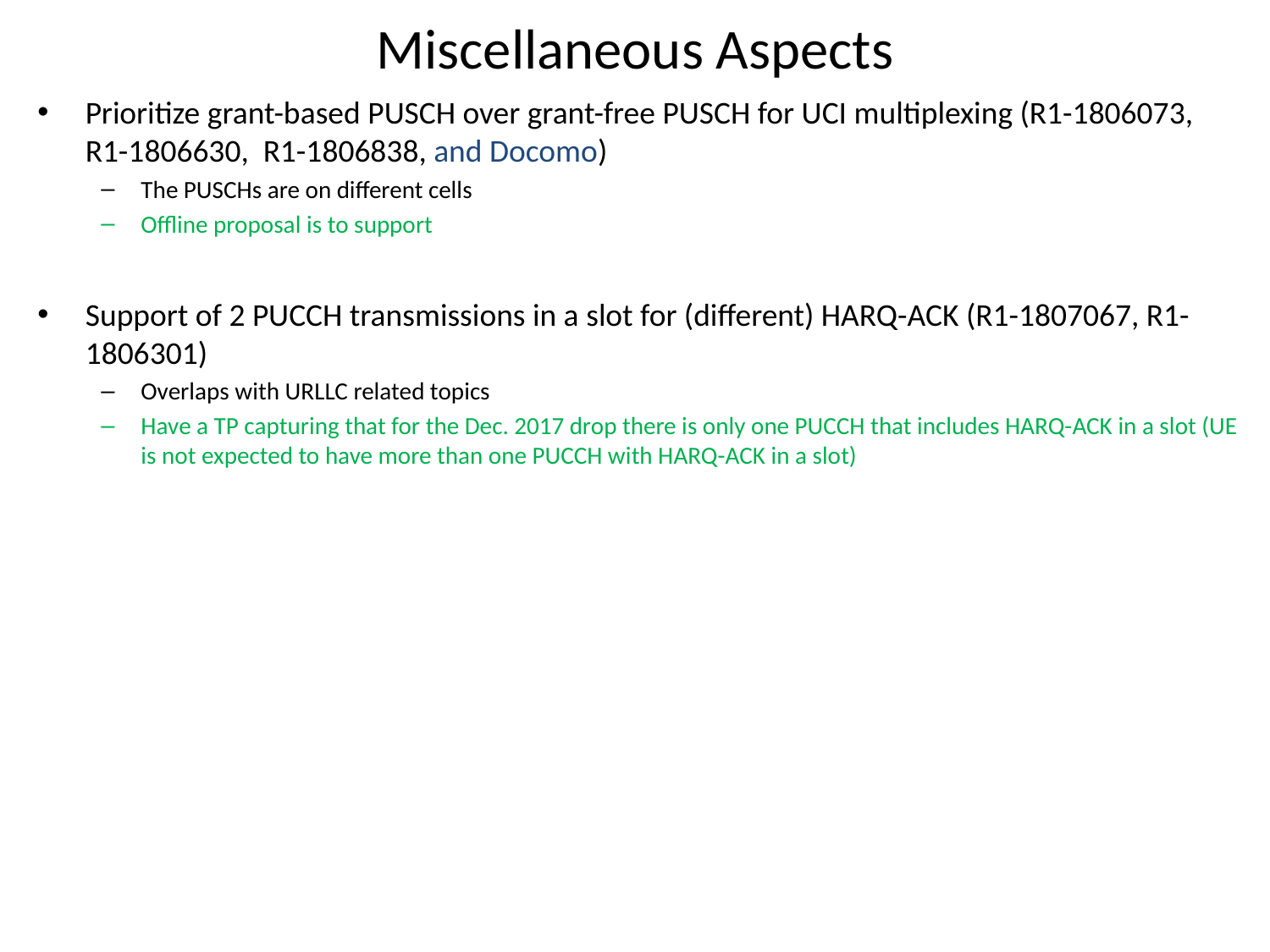

# Miscellaneous Aspects
Prioritize grant-based PUSCH over grant-free PUSCH for UCI multiplexing (R1-1806073, R1-1806630,  R1-1806838, and Docomo)
The PUSCHs are on different cells
Offline proposal is to support

Support of 2 PUCCH transmissions in a slot for (different) HARQ-ACK (R1-1807067, R1-1806301)
Overlaps with URLLC related topics
Have a TP capturing that for the Dec. 2017 drop there is only one PUCCH that includes HARQ-ACK in a slot (UE is not expected to have more than one PUCCH with HARQ-ACK in a slot)